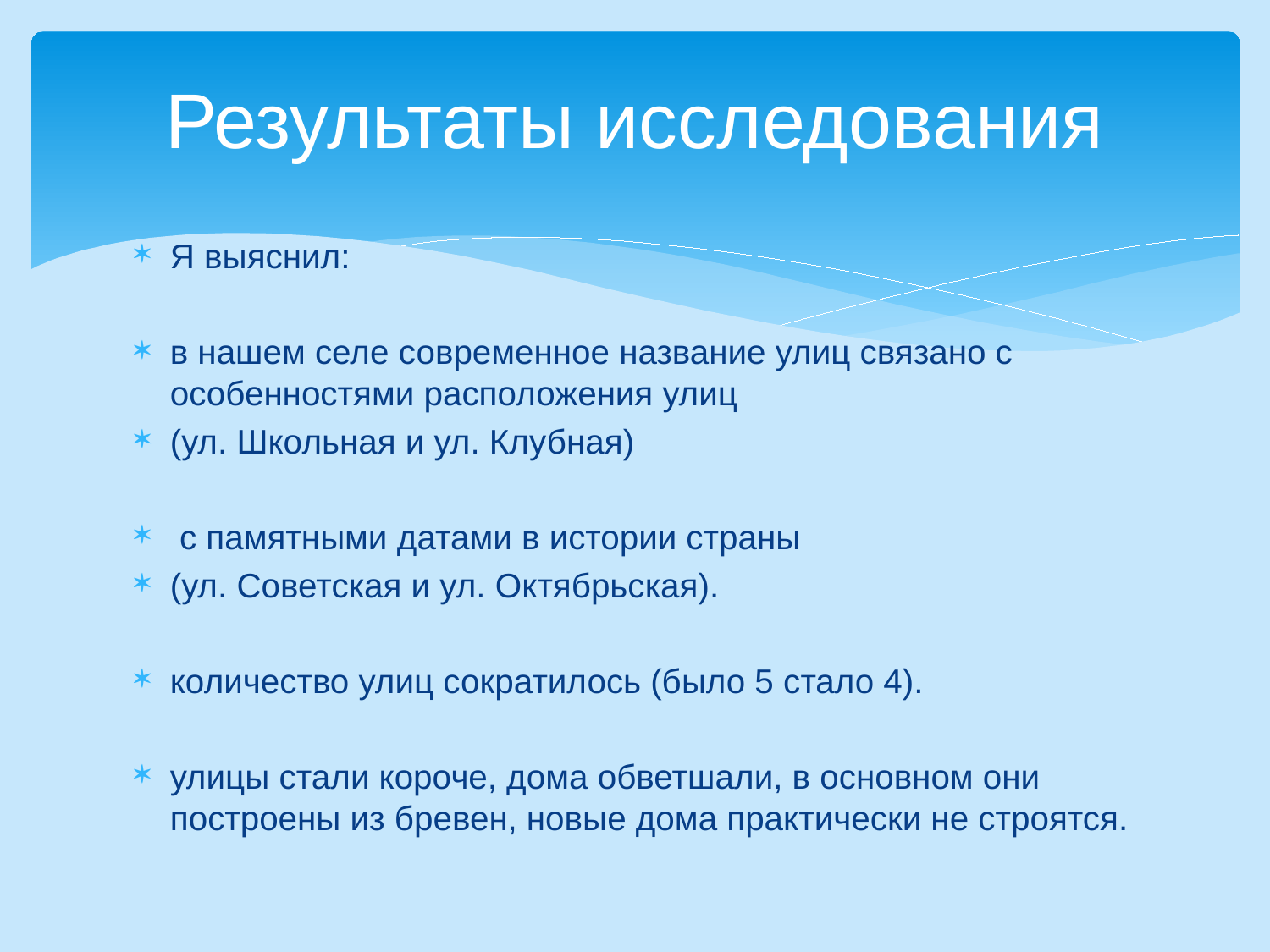

# Результаты исследования
Я выяснил:

в нашем селе современное название улиц связано с особенностями расположения улиц
(ул. Школьная и ул. Клубная)

 с памятными датами в истории страны
(ул. Советская и ул. Октябрьская).

количество улиц сократилось (было 5 стало 4).

улицы стали короче, дома обветшали, в основном они построены из бревен, новые дома практически не строятся.